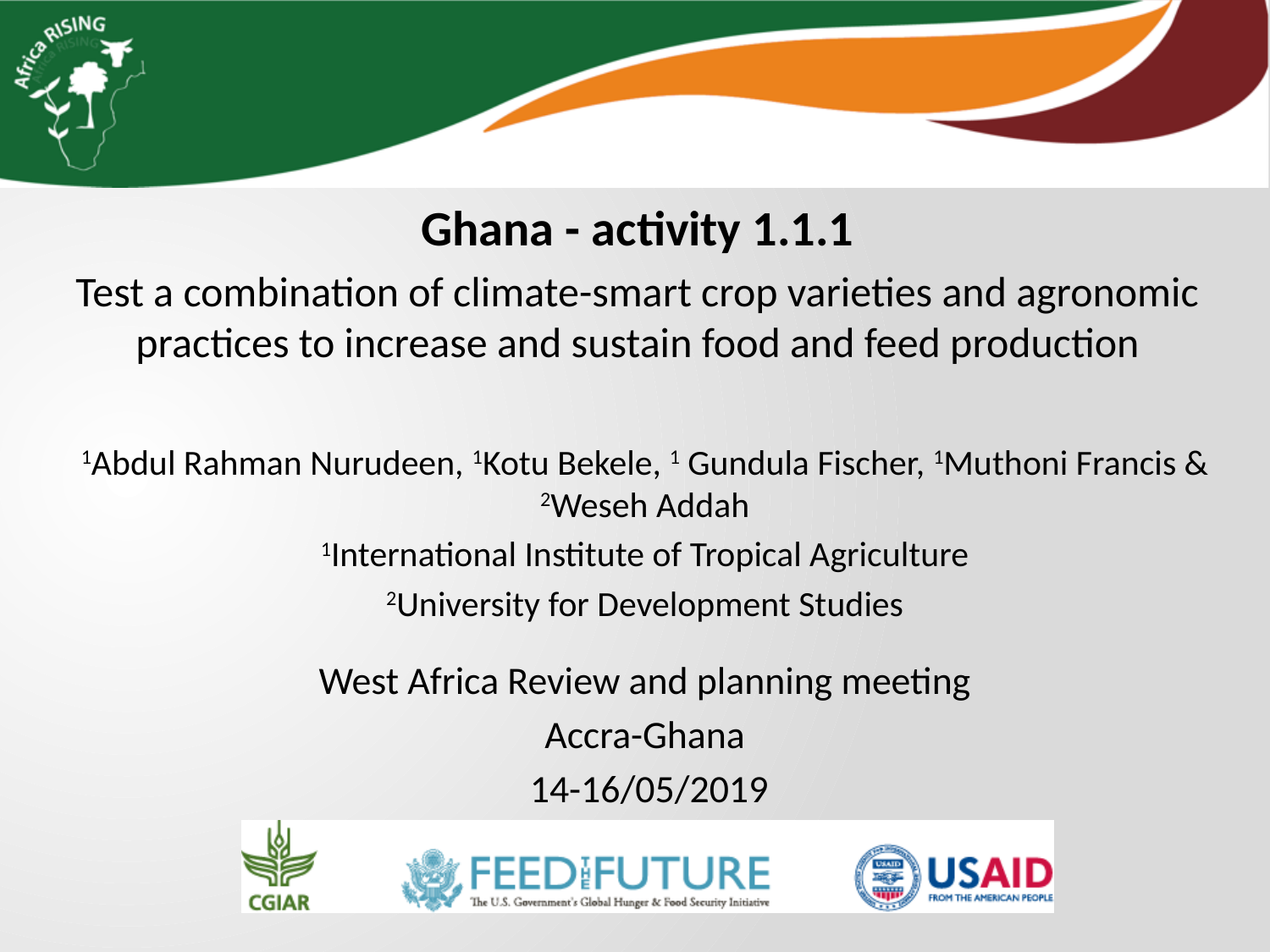

Ghana - activity 1.1.1
Test a combination of climate-smart crop varieties and agronomic practices to increase and sustain food and feed production
1Abdul Rahman Nurudeen, 1Kotu Bekele, 1 Gundula Fischer, 1Muthoni Francis & 2Weseh Addah
1International Institute of Tropical Agriculture
2University for Development Studies

West Africa Review and planning meeting
Accra-Ghana
 14-16/05/2019